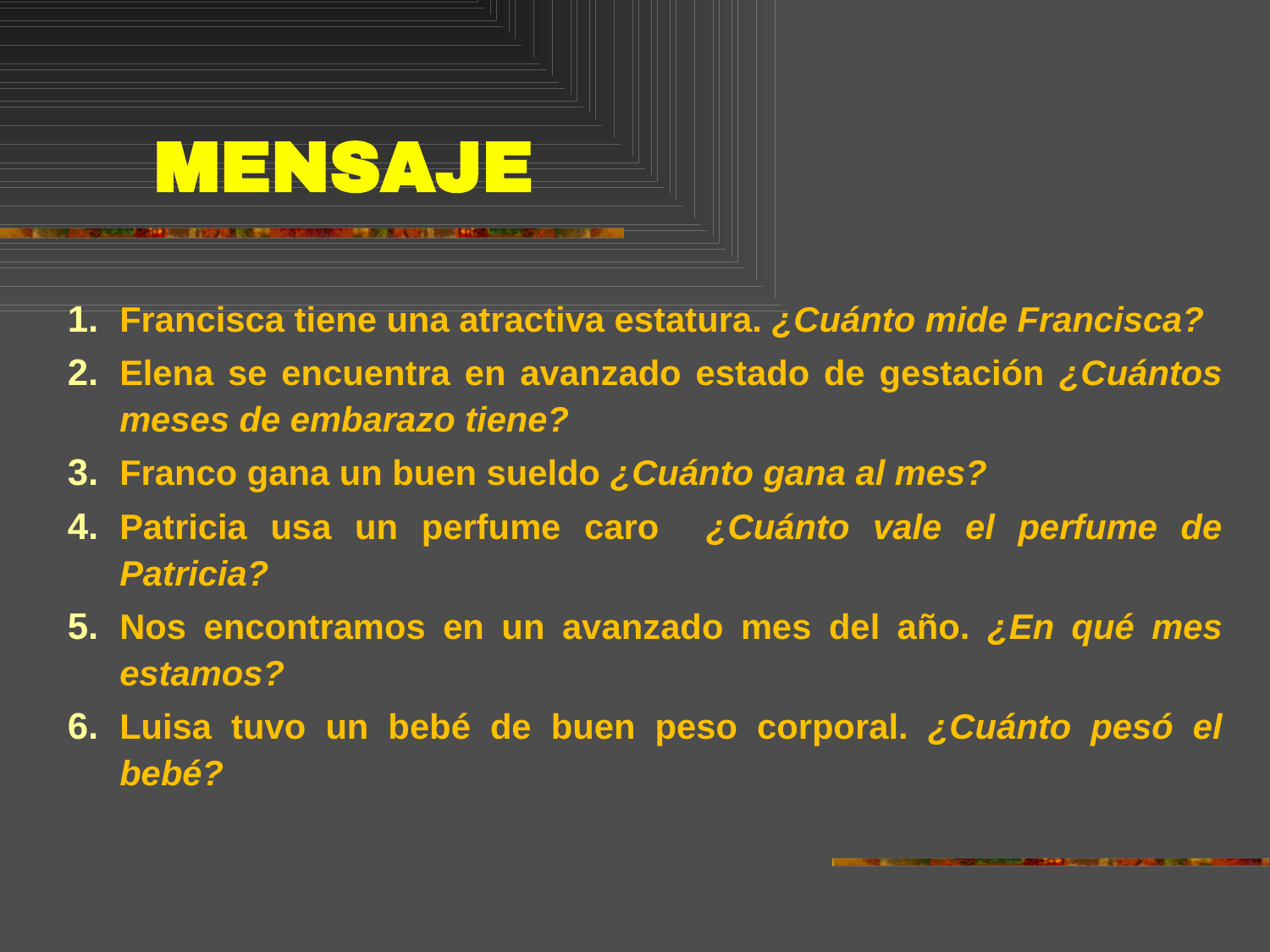

# MENSAJE
Francisca tiene una atractiva estatura. ¿Cuánto mide Francisca?
Elena se encuentra en avanzado estado de gestación ¿Cuántos meses de embarazo tiene?
Franco gana un buen sueldo ¿Cuánto gana al mes?
Patricia usa un perfume caro  ¿Cuánto vale el perfume de Patricia?
Nos encontramos en un avanzado mes del año. ¿En qué mes estamos?
Luisa tuvo un bebé de buen peso corporal. ¿Cuánto pesó el bebé?